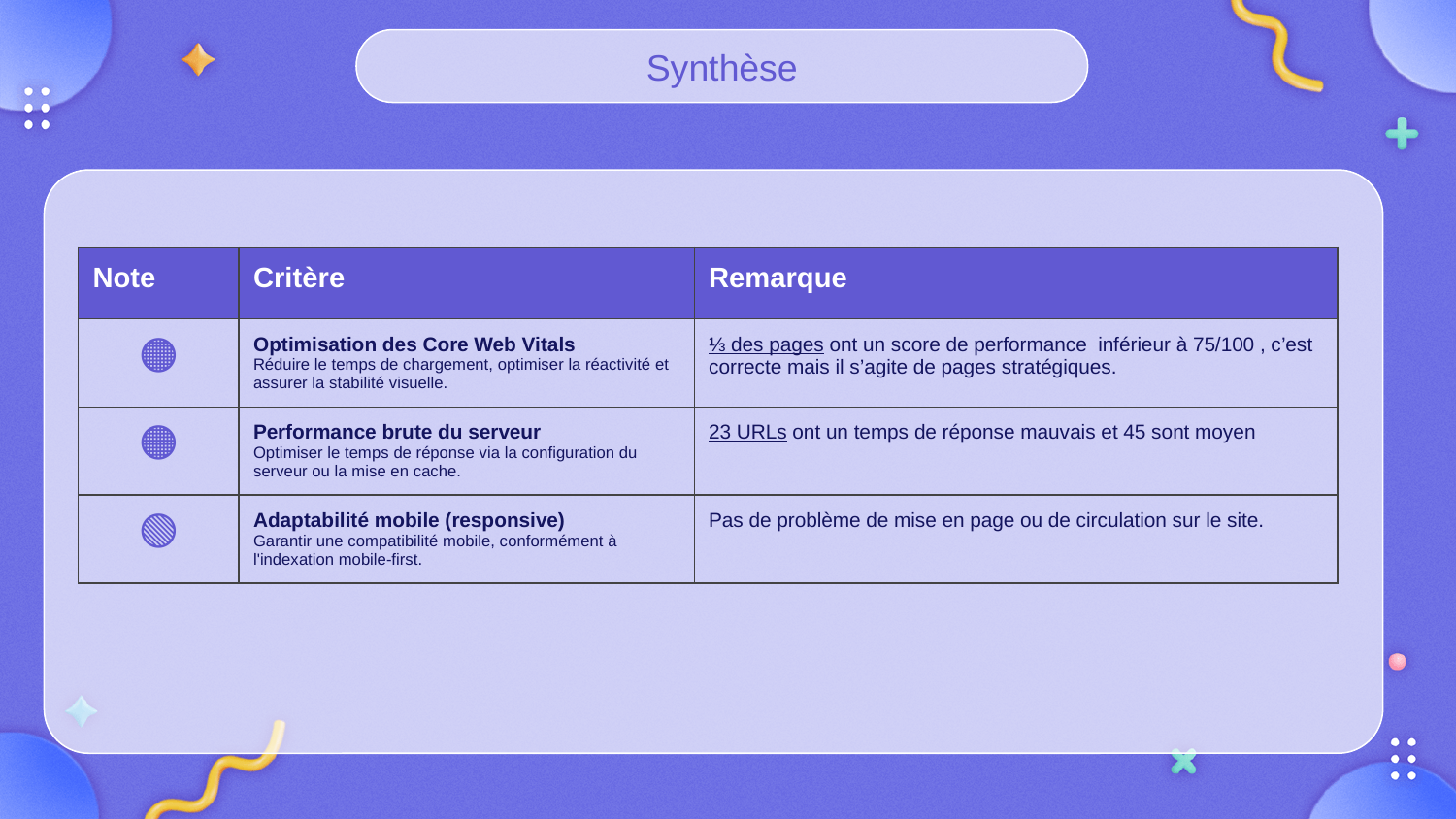

Synthèse

| Note | Critère | Remarque |
| --- | --- | --- |
| 🟠 | Optimisation des Core Web Vitals Réduire le temps de chargement, optimiser la réactivité et assurer la stabilité visuelle. | ⅓ des pages ont un score de performance inférieur à 75/100 , c’est correcte mais il s’agite de pages stratégiques. |
| 🟠 | Performance brute du serveur Optimiser le temps de réponse via la configuration du serveur ou la mise en cache. | 23 URLs ont un temps de réponse mauvais et 45 sont moyen |
| 🟢 | Adaptabilité mobile (responsive) Garantir une compatibilité mobile, conformément à l'indexation mobile-first. | Pas de problème de mise en page ou de circulation sur le site. |